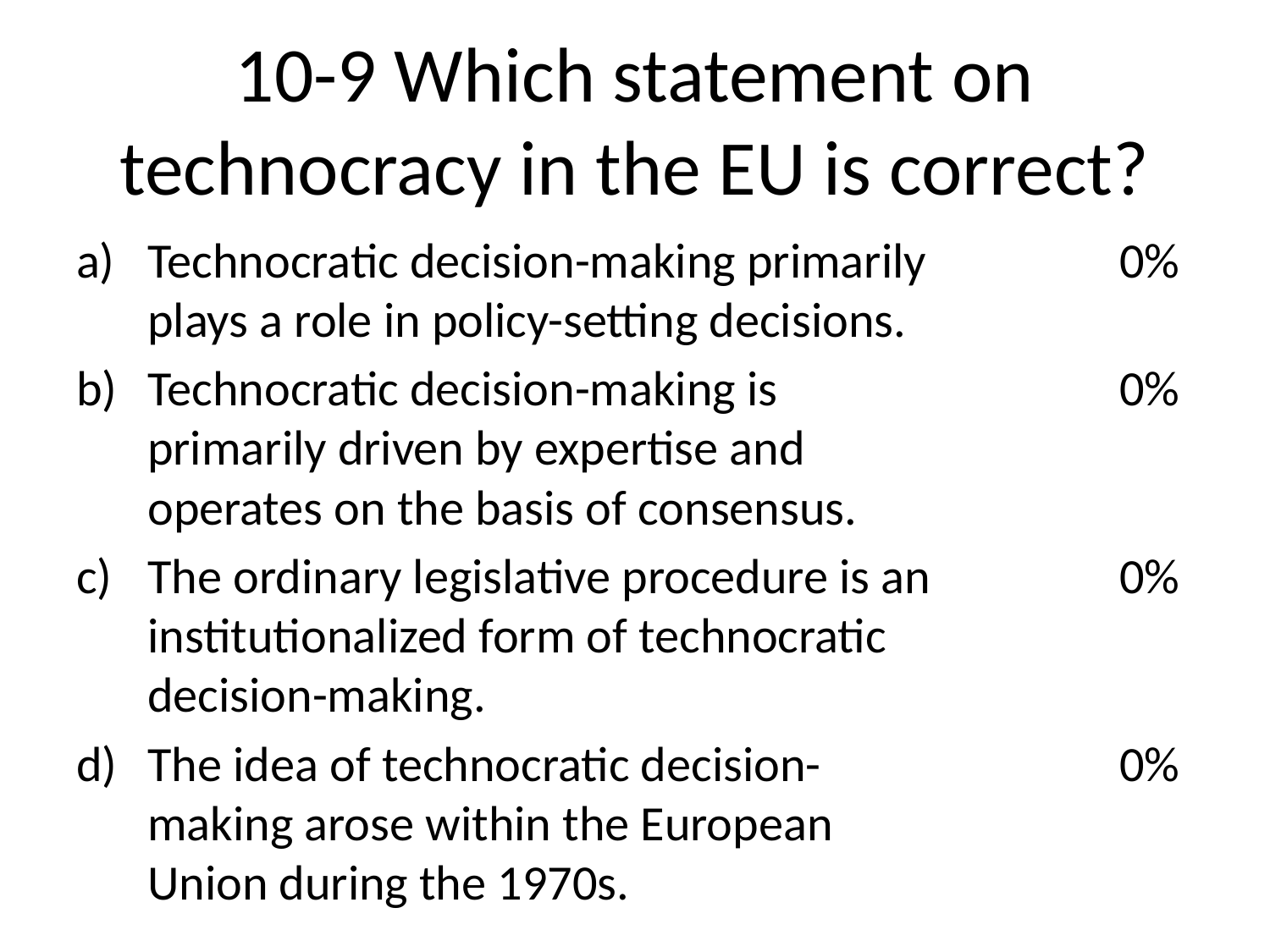

# 10-9 Which statement on technocracy in the EU is correct?
Technocratic decision-making primarily plays a role in policy-setting decisions.
Technocratic decision-making is primarily driven by expertise and operates on the basis of consensus.
The ordinary legislative procedure is an institutionalized form of technocratic decision-making.
The idea of technocratic decision-making arose within the European Union during the 1970s.
0%
0%
0%
0%